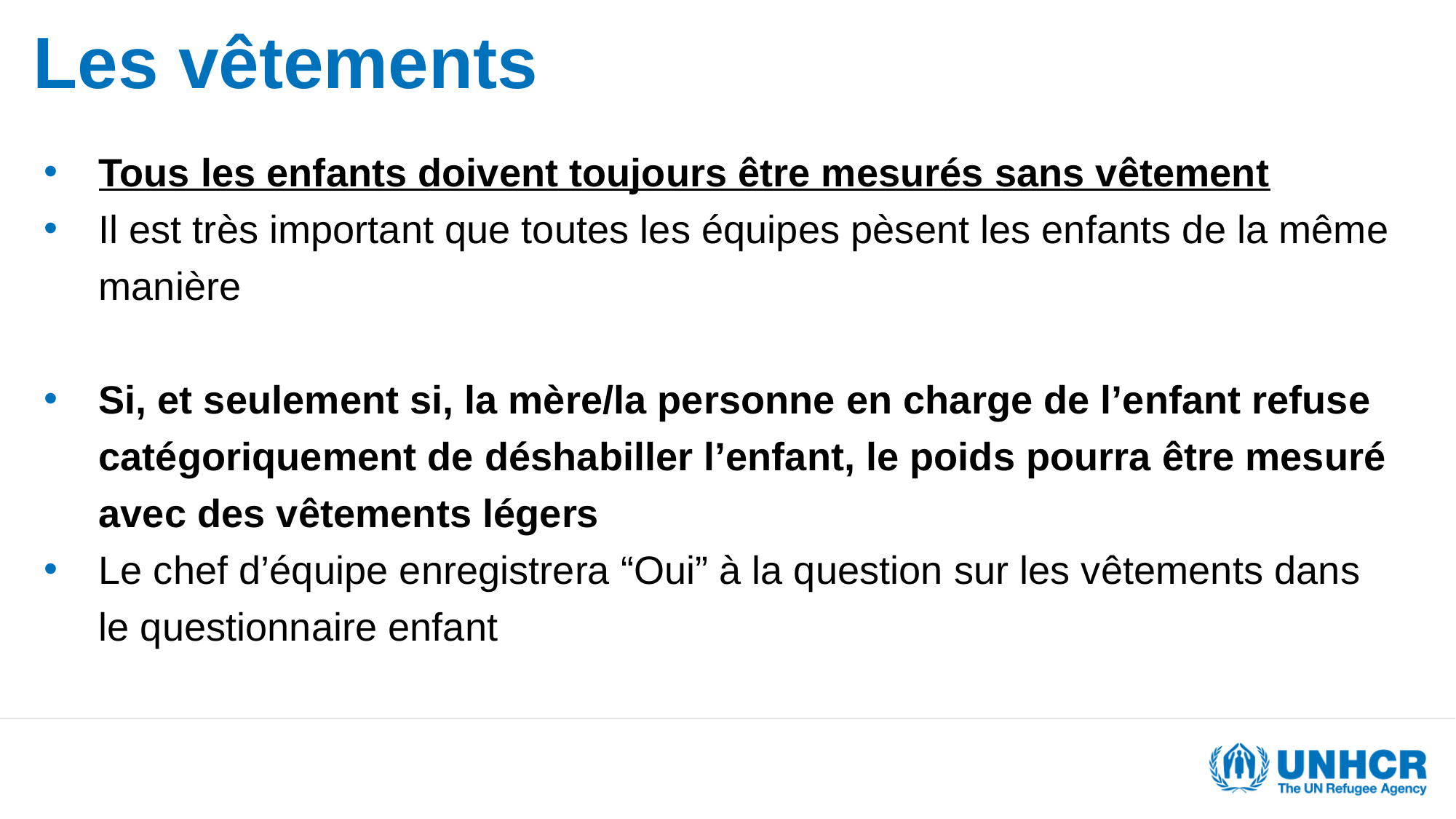

# Les vêtements
Tous les enfants doivent toujours être mesurés sans vêtement
Il est très important que toutes les équipes pèsent les enfants de la même manière

Si, et seulement si, la mère/la personne en charge de l’enfant refuse catégoriquement de déshabiller l’enfant, le poids pourra être mesuré avec des vêtements légers
Le chef d’équipe enregistrera “Oui” à la question sur les vêtements dans le questionnaire enfant